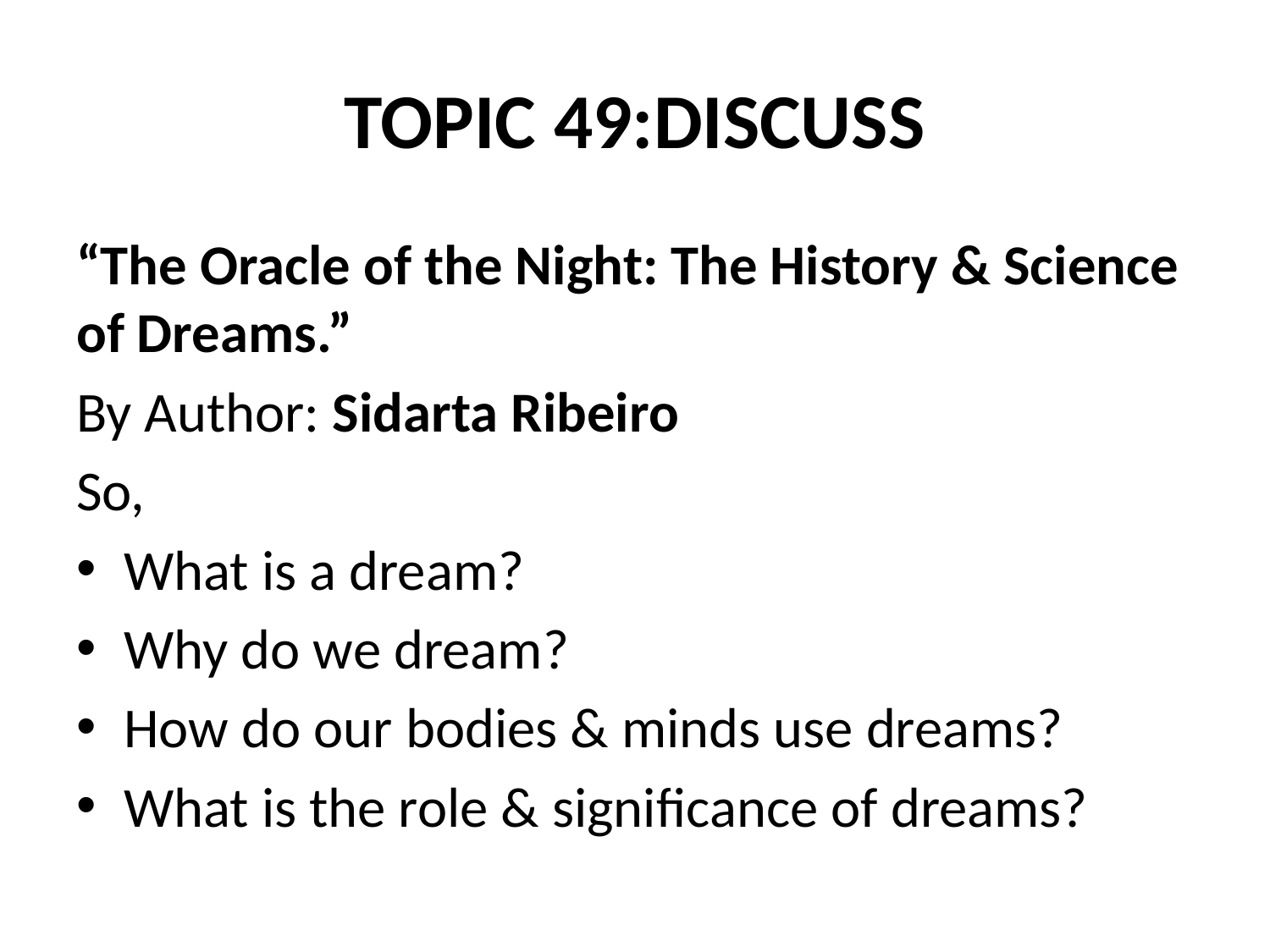

# TOPIC 49:DISCUSS
“The Oracle of the Night: The History & Science of Dreams.”
By Author: Sidarta Ribeiro
So,
What is a dream?
Why do we dream?
How do our bodies & minds use dreams?
What is the role & significance of dreams?